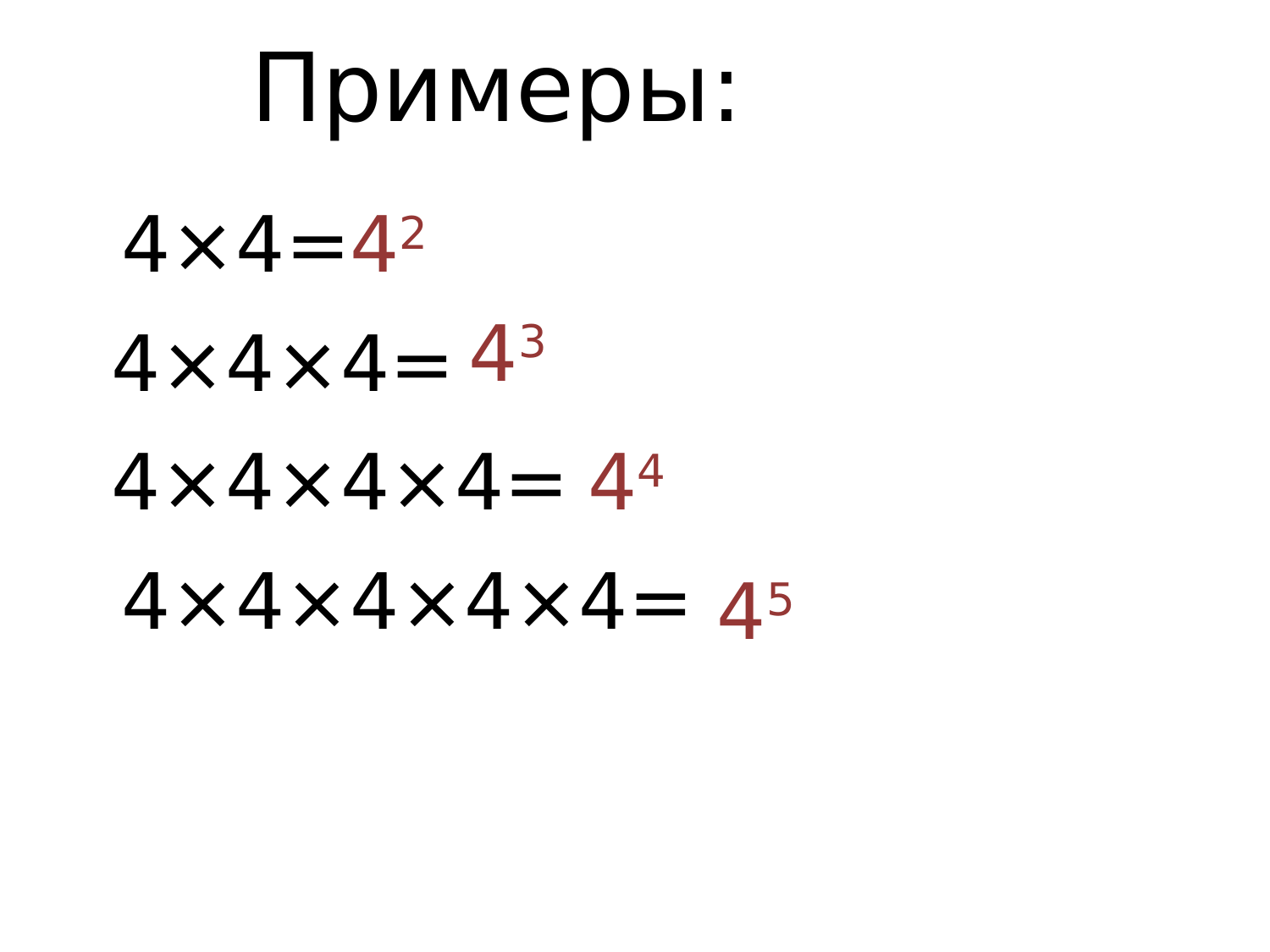

Примеры:
4×4=
42
43
4×4×4=
4×4×4×4=
44
4×4×4×4×4=
45